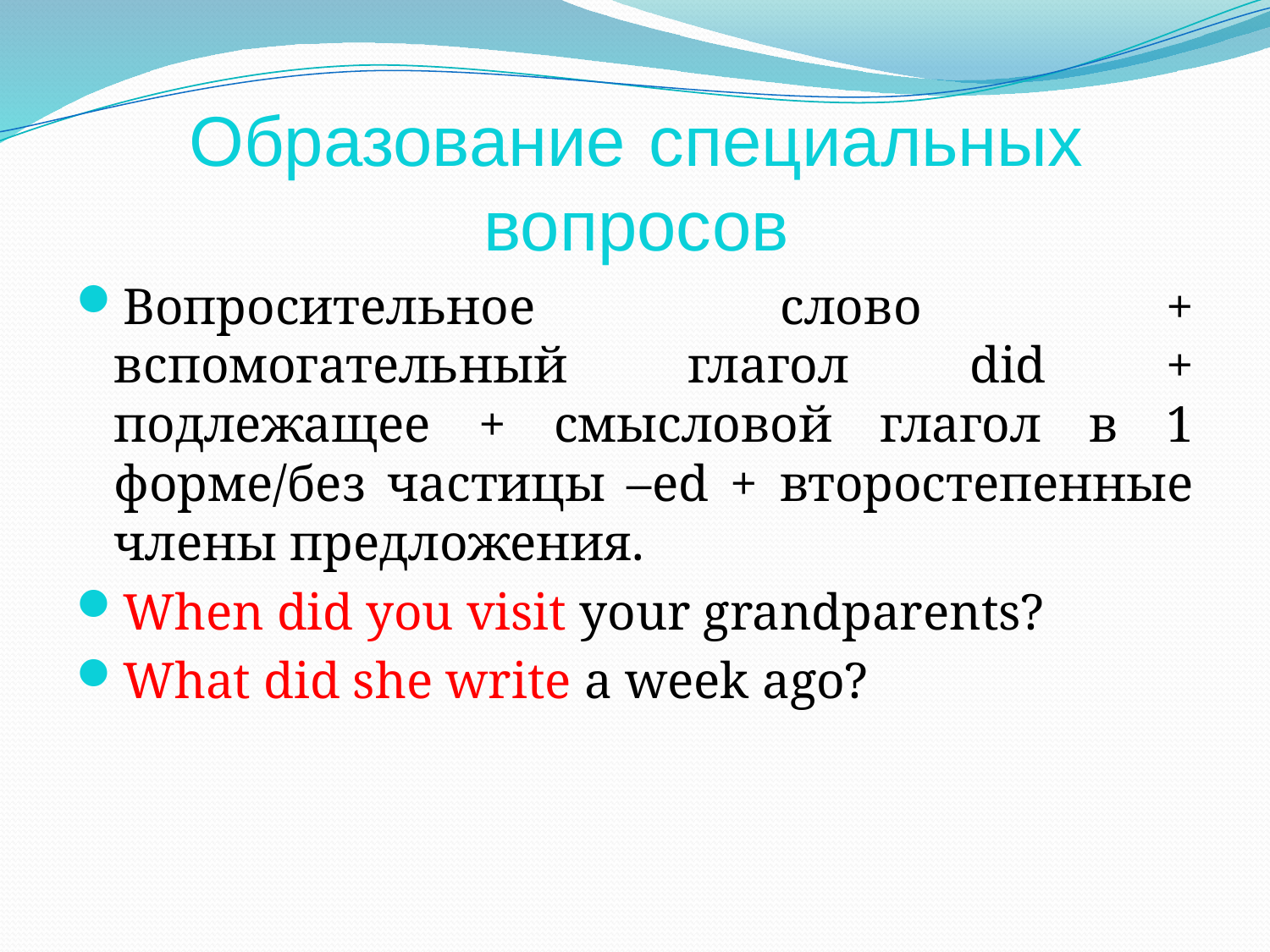

# Образование специальных вопросов
Вопросительное слово + вспомогательный глагол did + подлежащее + смысловой глагол в 1 форме/без частицы –ed + второстепенные члены предложения.
When did you visit your grandparents?
What did she write a week ago?